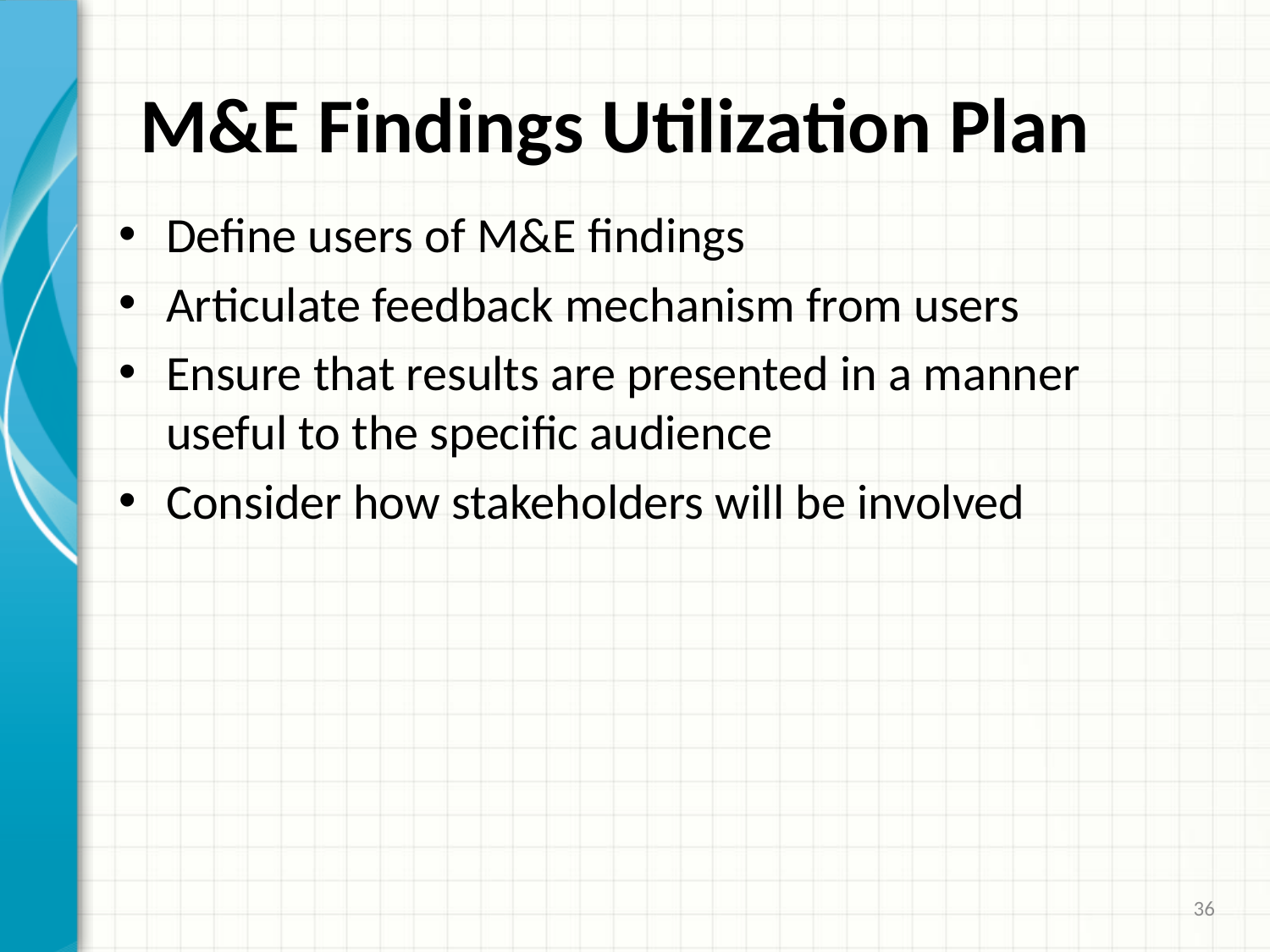

# M&E Findings Utilization Plan
Define users of M&E findings
Articulate feedback mechanism from users
Ensure that results are presented in a manner useful to the specific audience
Consider how stakeholders will be involved

36